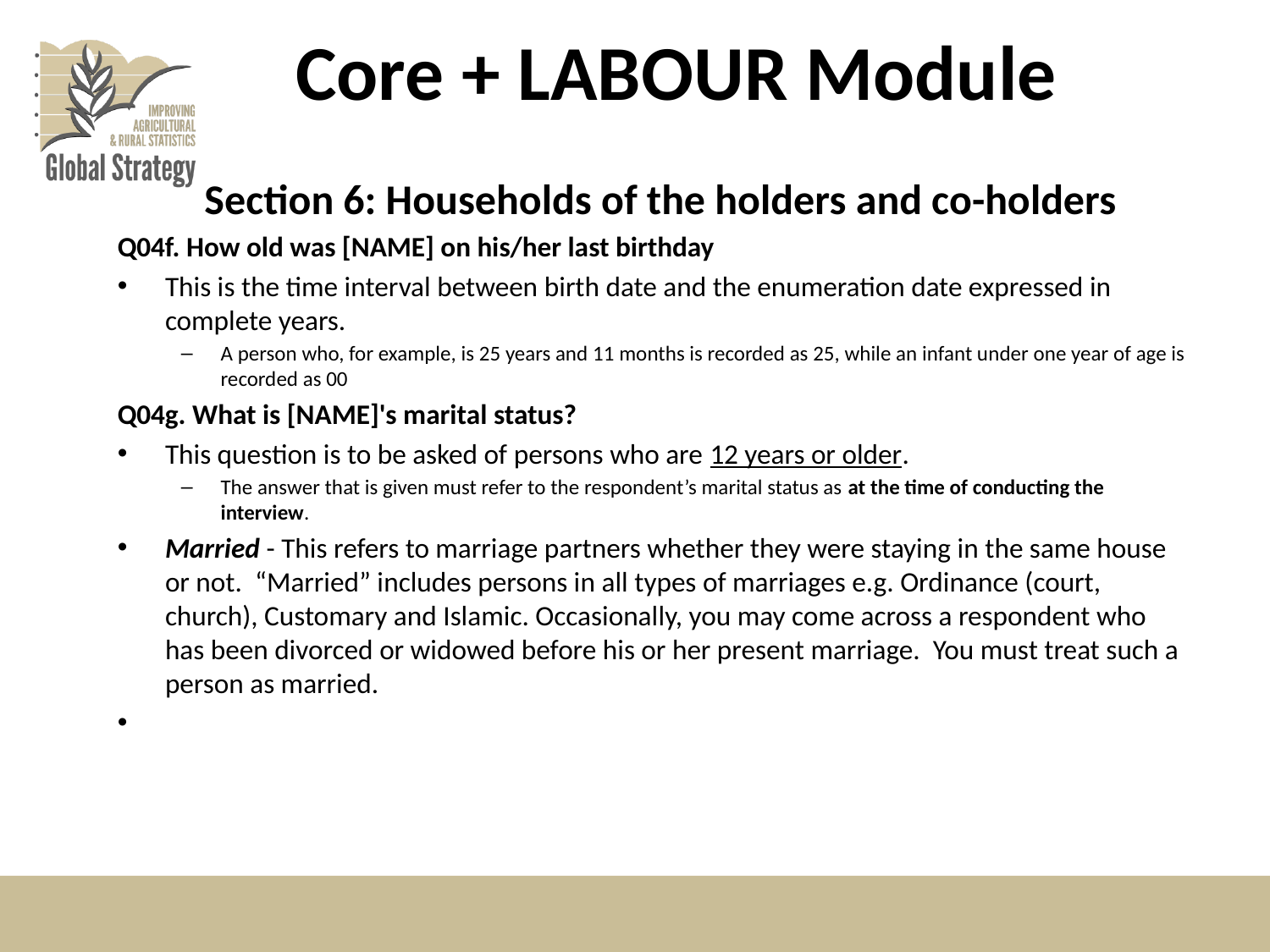

# Core + LABOUR Module
Section 6: Households of the holders and co-holders
Q04f. How old was [NAME] on his/her last birthday
This is the time interval between birth date and the enumeration date expressed in complete years.
A person who, for example, is 25 years and 11 months is recorded as 25, while an infant under one year of age is recorded as 00
Q04g. What is [NAME]'s marital status?
This question is to be asked of persons who are 12 years or older.
The answer that is given must refer to the respondent’s marital status as at the time of conducting the interview.
Married - This refers to marriage partners whether they were staying in the same house or not.  “Married” includes persons in all types of marriages e.g. Ordinance (court, church), Customary and Islamic. Occasionally, you may come across a respondent who has been divorced or widowed before his or her present marriage.  You must treat such a person as married.